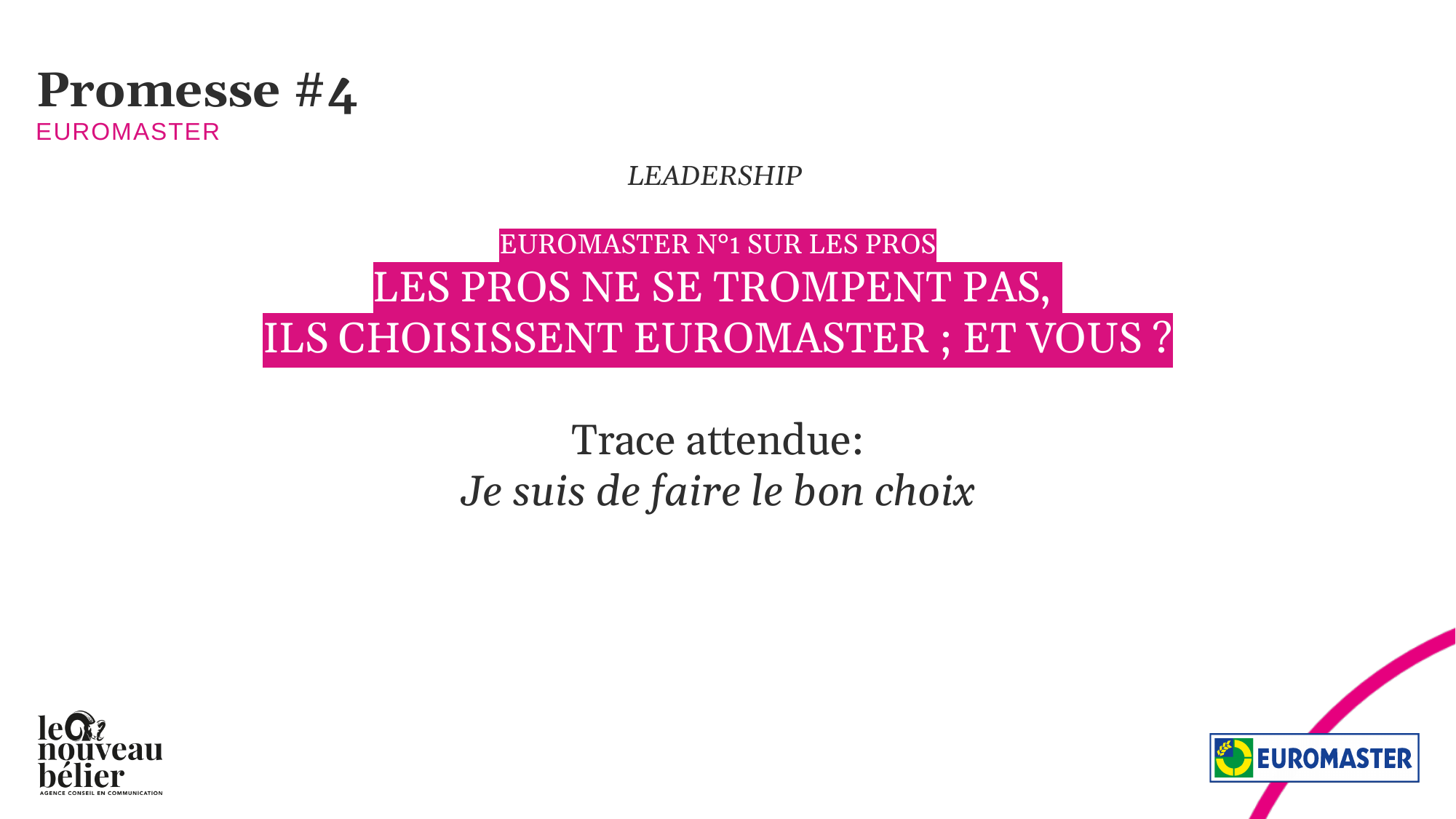

# Promesse #4
EUROMASTER
LEADERSHIP
EUROMASTER N°1 SUR LES PROS
LES PROS NE SE TROMPENT PAS,
ILS CHOISISSENT EUROMASTER ; ET VOUS ?
Trace attendue:
Je suis de faire le bon choix